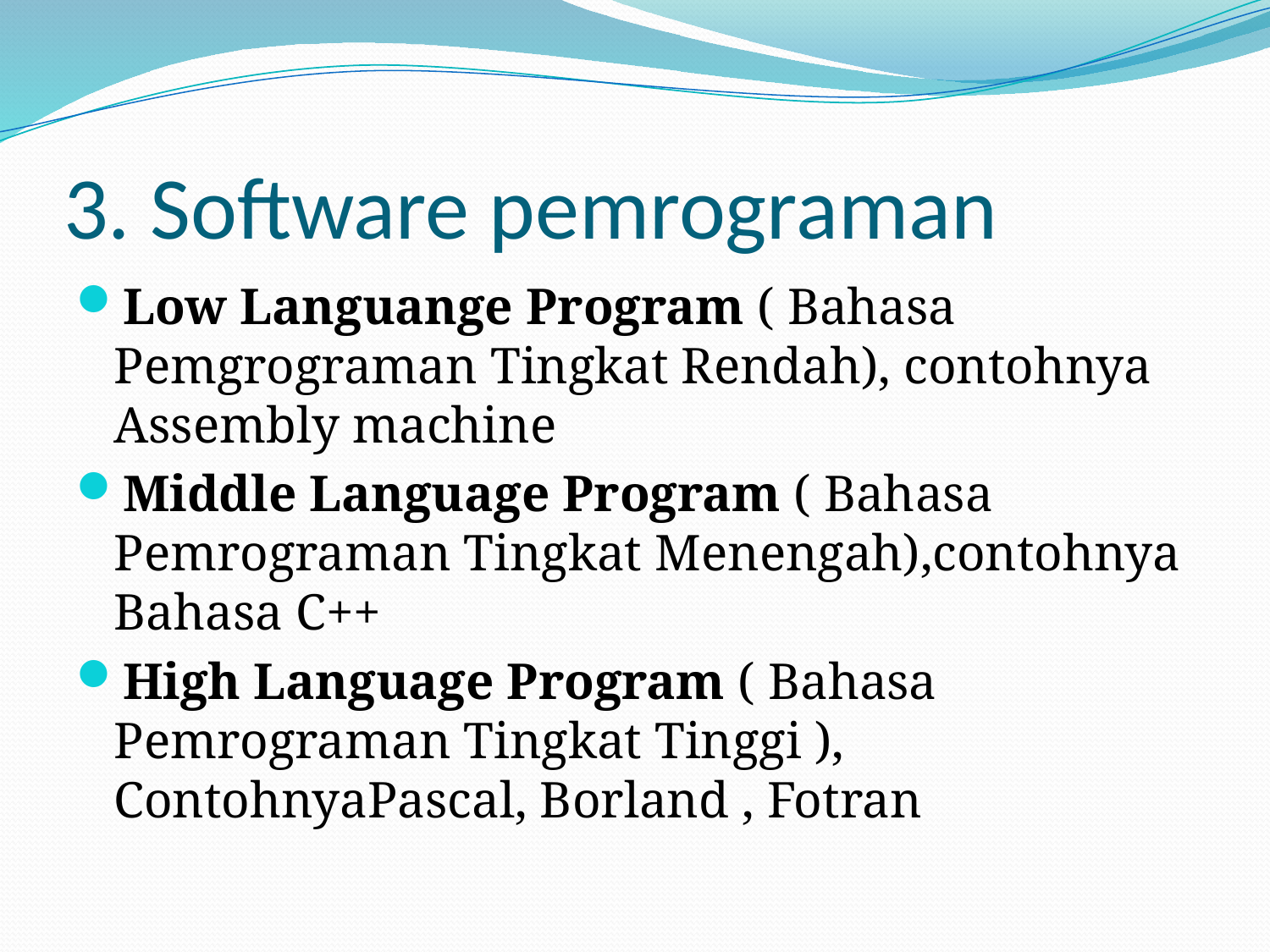

# 3. Software pemrograman
Low Languange Program ( Bahasa Pemgrograman Tingkat Rendah), contohnya Assembly machine
Middle Language Program ( Bahasa Pemrograman Tingkat Menengah),contohnya Bahasa C++
High Language Program ( Bahasa Pemrograman Tingkat Tinggi ), ContohnyaPascal, Borland , Fotran